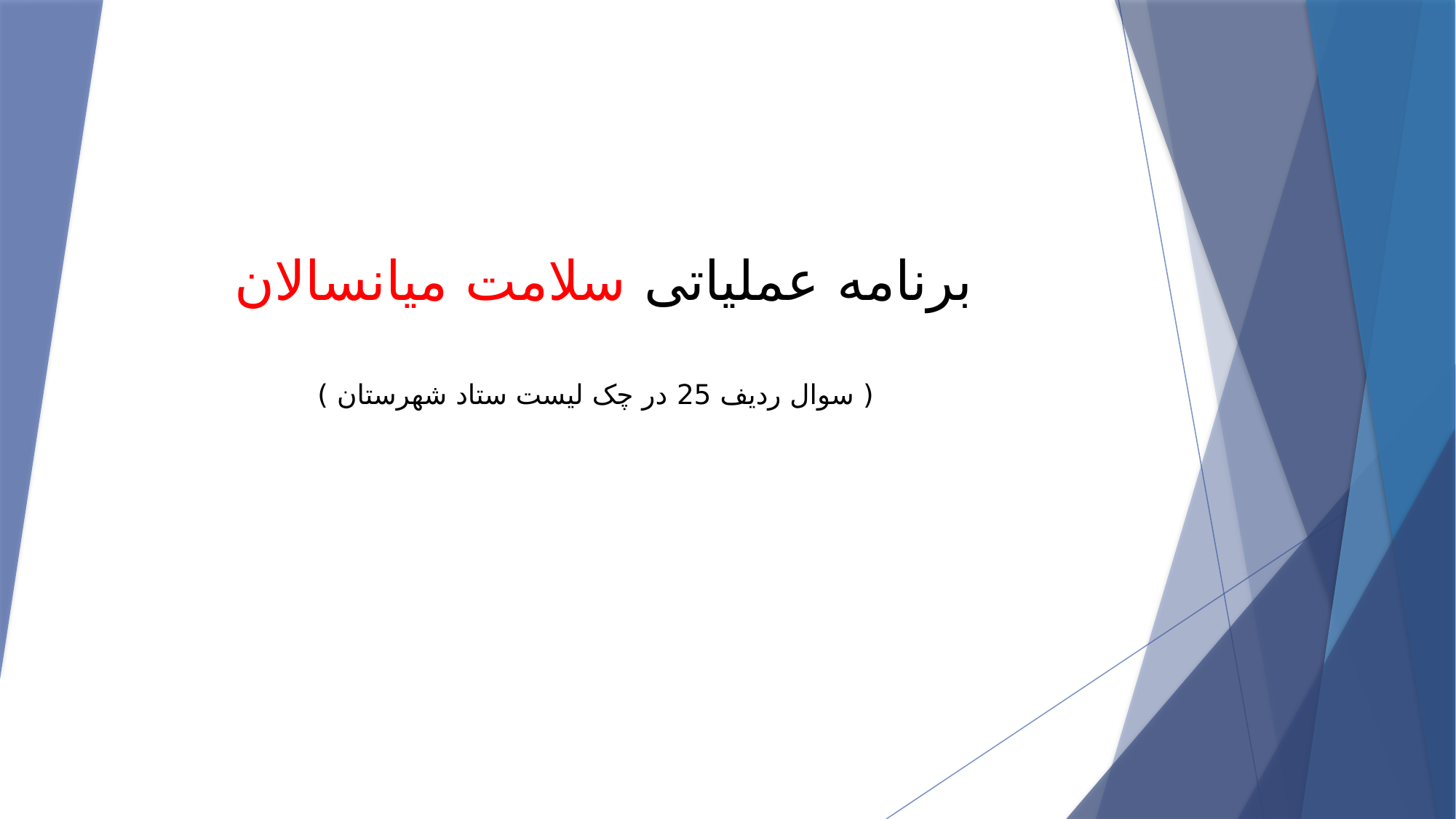

# برنامه عملیاتی سلامت میانسالان ( سوال ردیف 25 در چک لیست ستاد شهرستان )